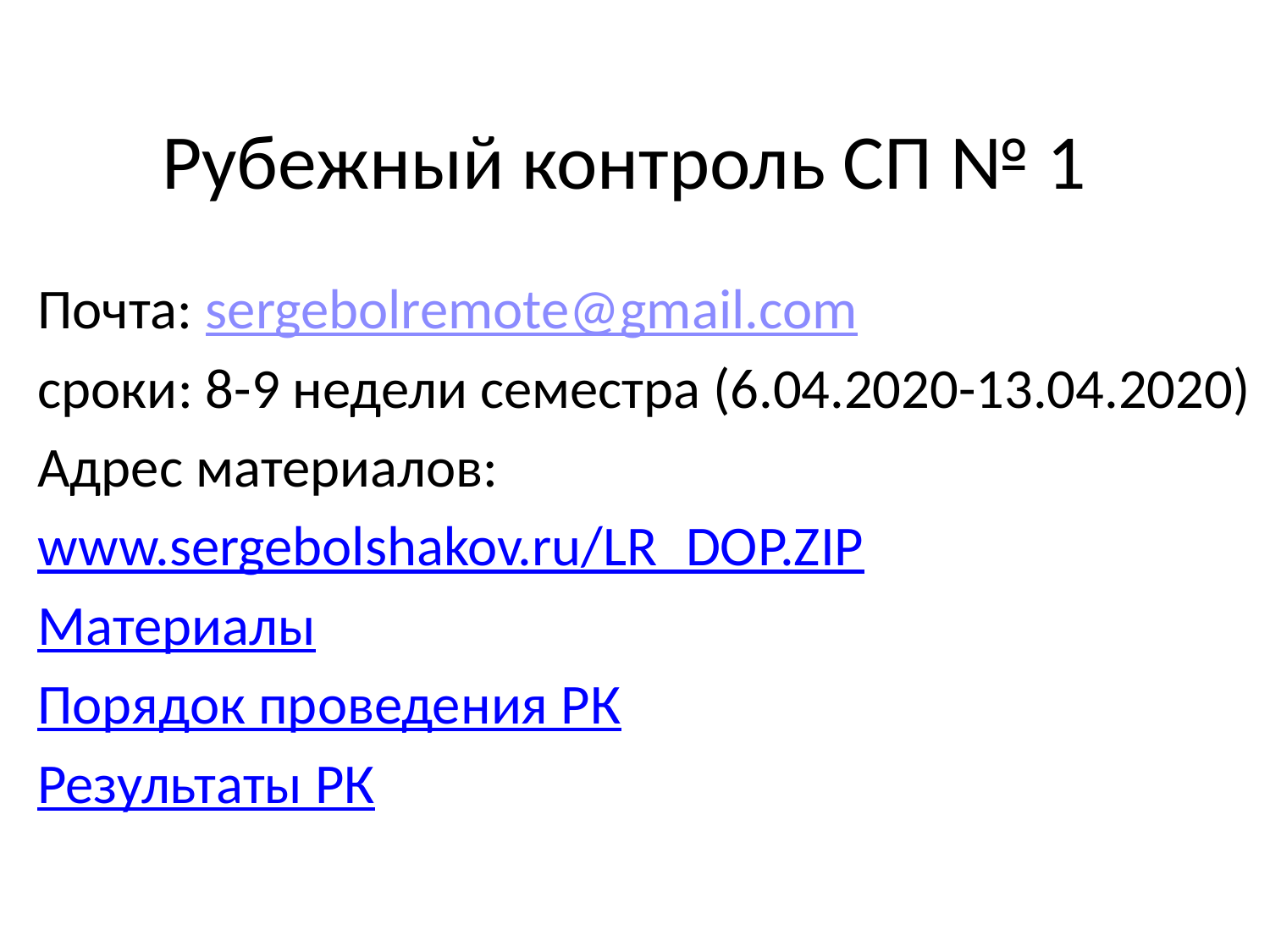

# Рубежный контроль СП № 1
Почта: sergebolremote@gmail.com
сроки: 8-9 недели семестра (6.04.2020-13.04.2020)
Адрес материалов:
www.sergebolshakov.ru/LR_DOP.ZIP
Материалы
Порядок проведения РК
Результаты РК